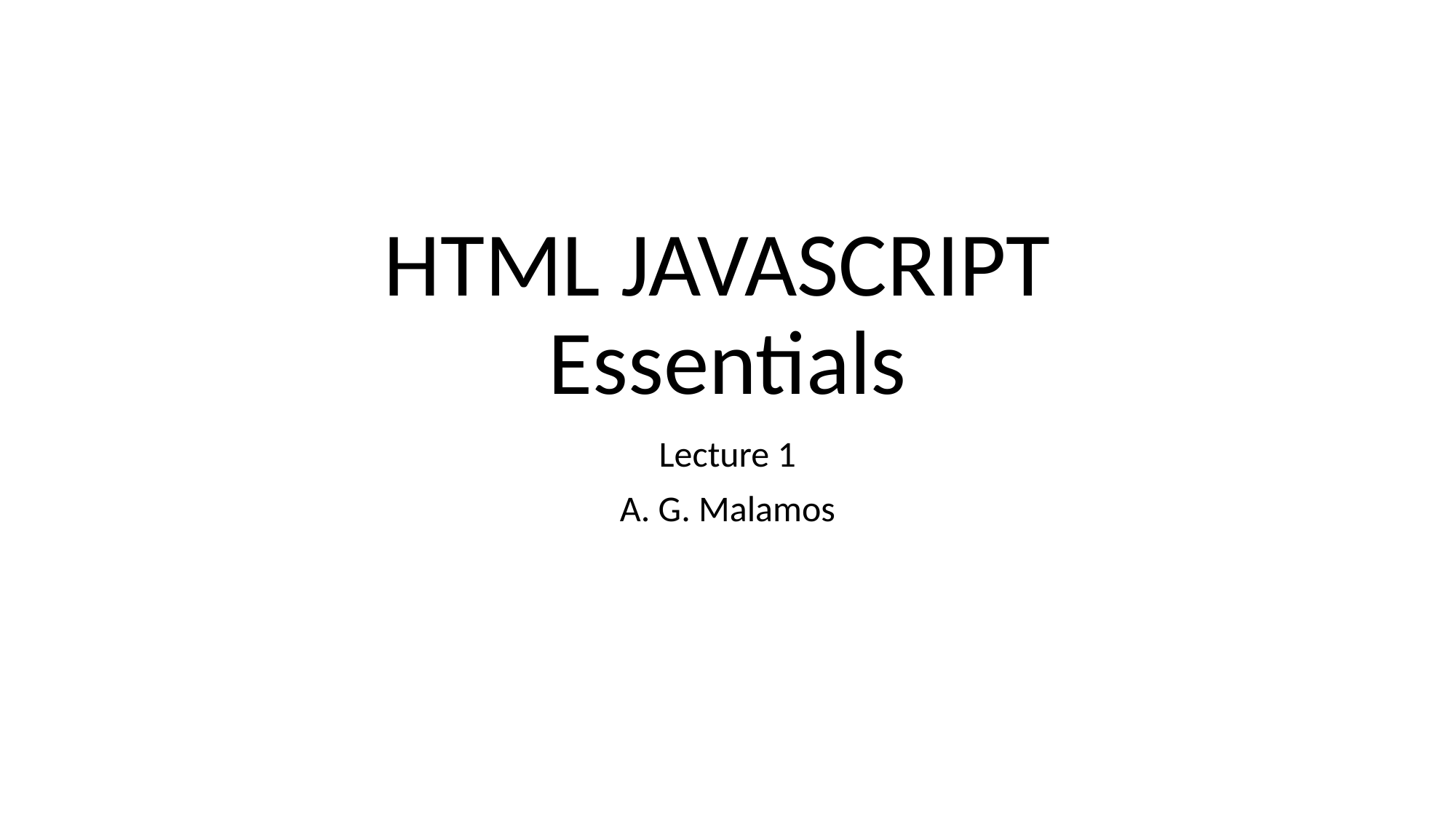

# HTML JAVASCRIPT Essentials
Lecture 1
A. G. Malamos